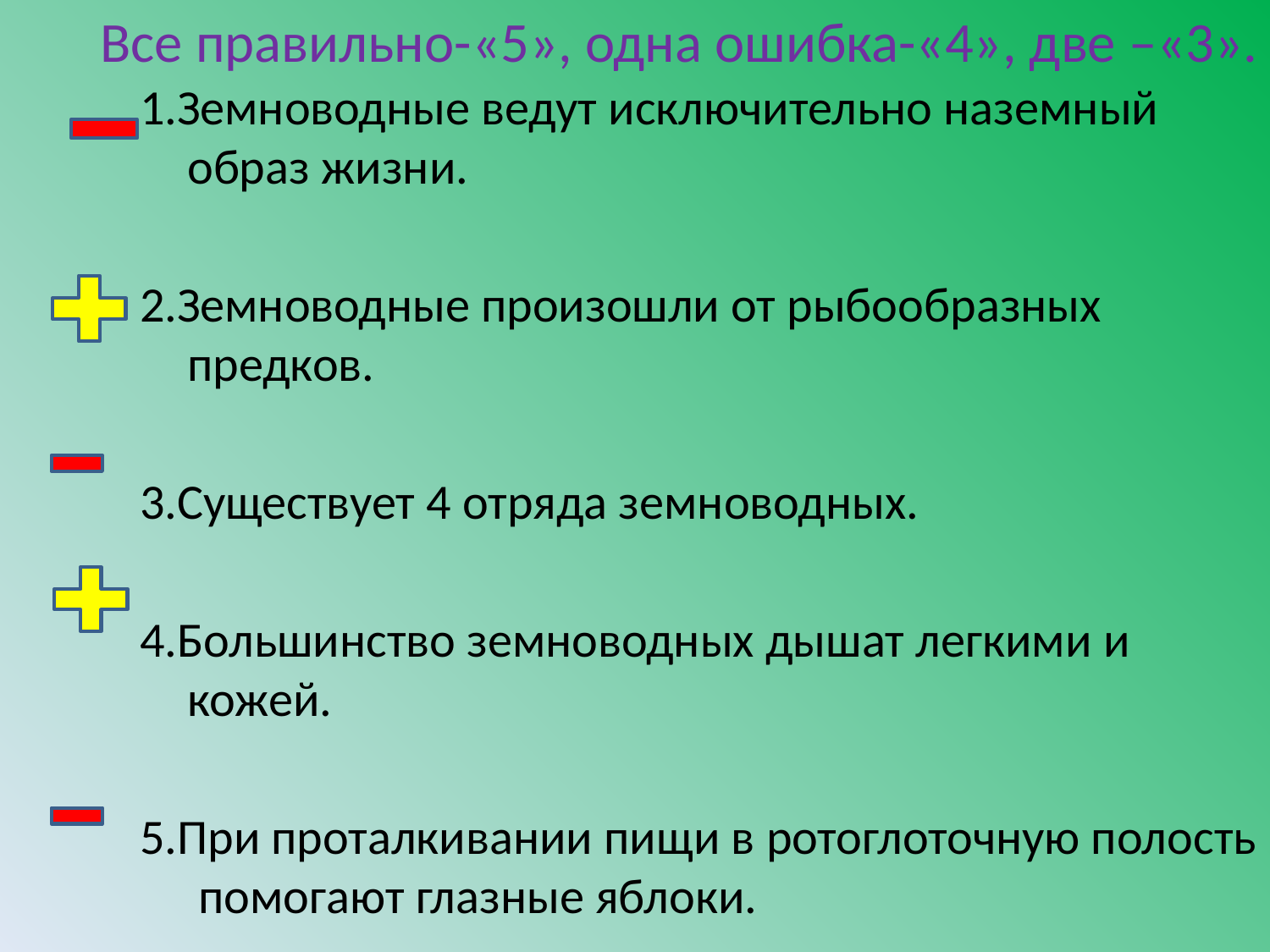

Все правильно-«5», одна ошибка-«4», две –«3».
1.Земноводные ведут исключительно наземный образ жизни.

2.Земноводные произошли от рыбообразных предков.

3.Существует 4 отряда земноводных.

4.Большинство земноводных дышат легкими и кожей.

5.При проталкивании пищи в ротоглоточную полость  помогают глазные яблоки.